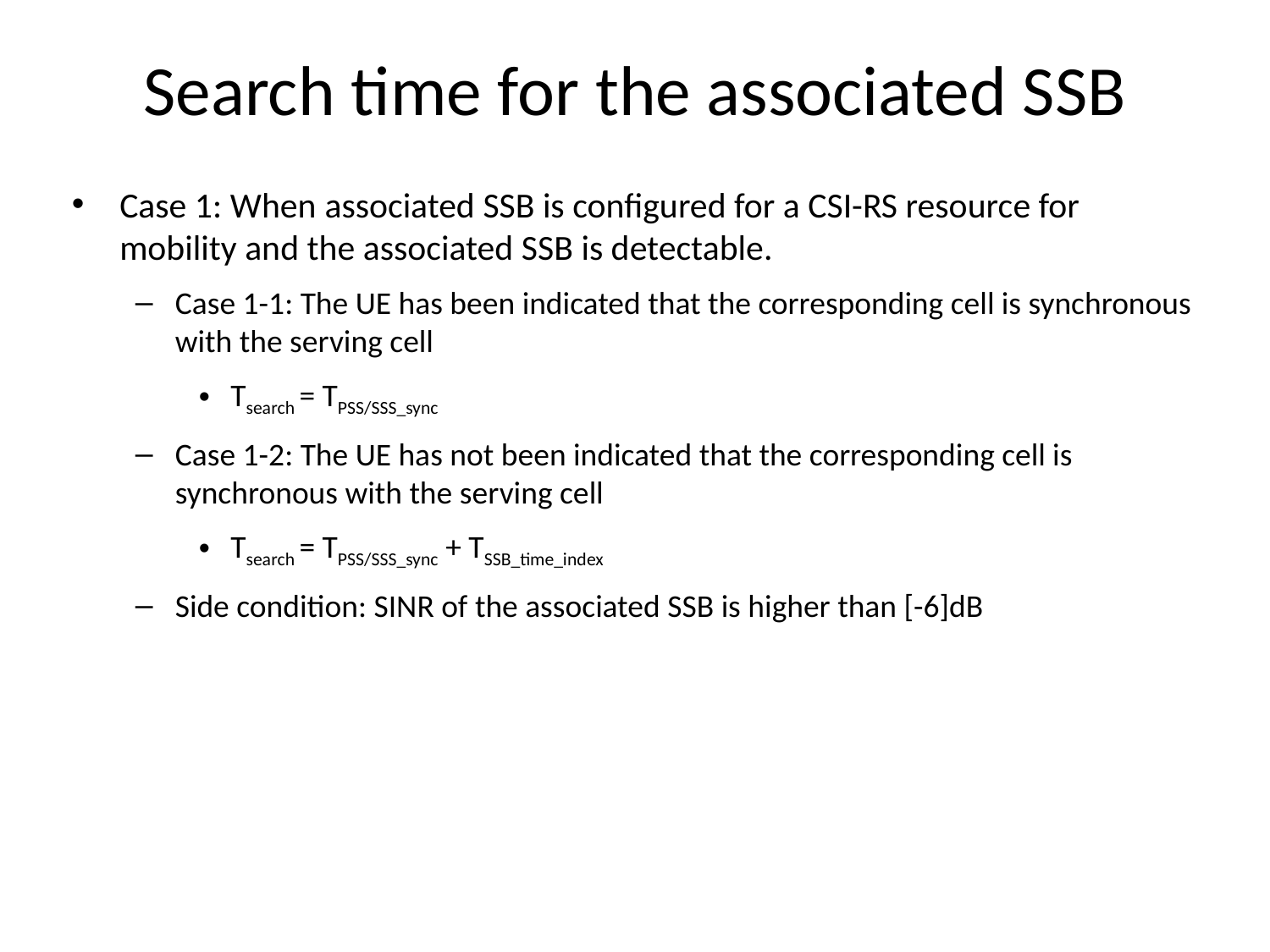

# Search time for the associated SSB
Case 1: When associated SSB is configured for a CSI-RS resource for mobility and the associated SSB is detectable.
Case 1-1: The UE has been indicated that the corresponding cell is synchronous with the serving cell
Tsearch = TPSS/SSS_sync
Case 1-2: The UE has not been indicated that the corresponding cell is synchronous with the serving cell
Tsearch = TPSS/SSS_sync + TSSB_time_index
Side condition: SINR of the associated SSB is higher than [-6]dB